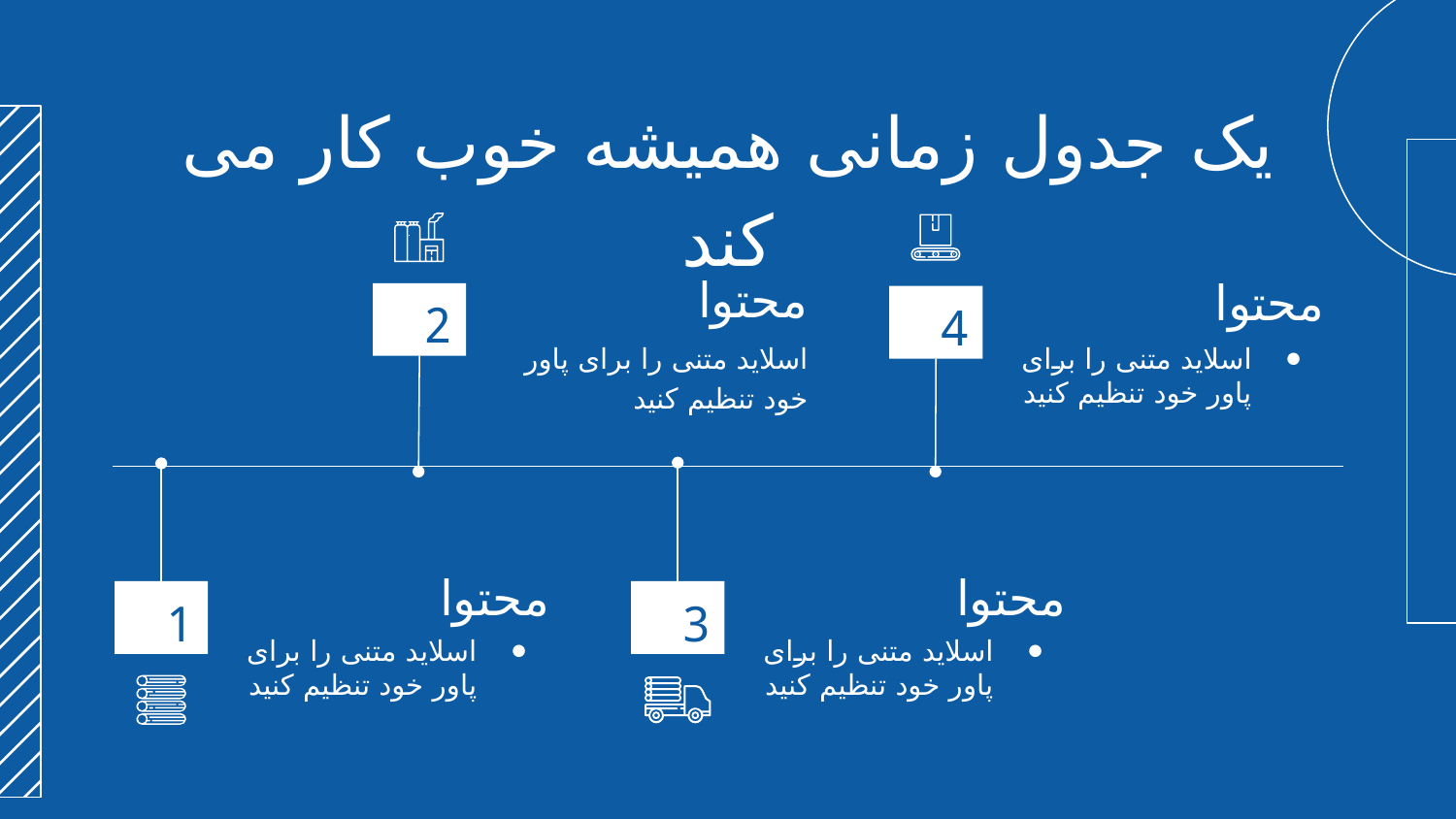

# یک جدول زمانی همیشه خوب کار می کند

محتوا
محتوا
2
4
اسلاید متنی را برای پاور خود تنظیم کنید
اسلاید متنی را برای پاور خود تنظیم کنید
محتوا
محتوا
1
3
اسلاید متنی را برای پاور خود تنظیم کنید
اسلاید متنی را برای پاور خود تنظیم کنید